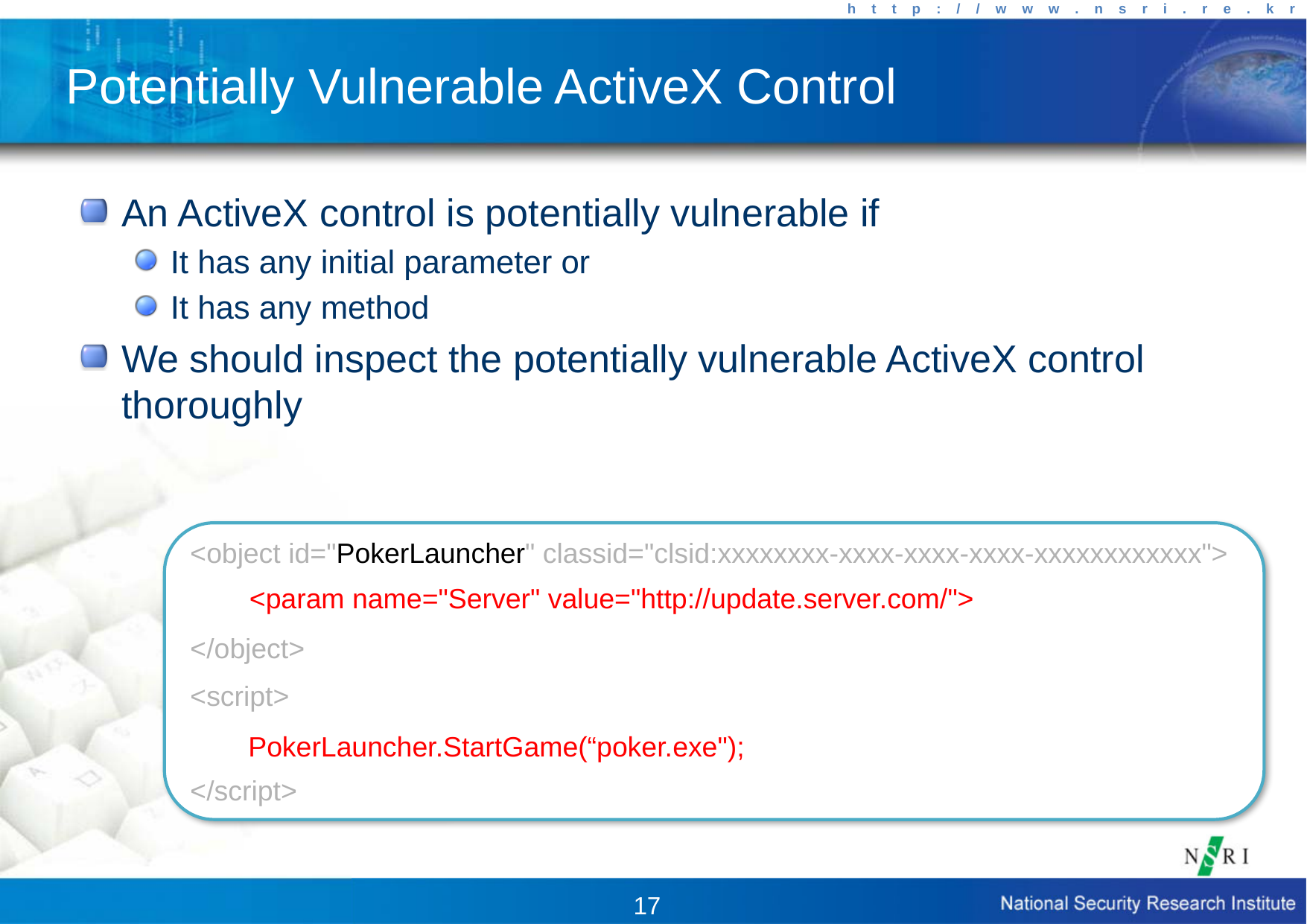

# Potentially Vulnerable ActiveX Control
An ActiveX control is potentially vulnerable if
It has any initial parameter or
It has any method
We should inspect the potentially vulnerable ActiveX control thoroughly

<object id="PokerLauncher" classid="clsid:xxxxxxxx-xxxx-xxxx-xxxx-xxxxxxxxxxxx">

</object>
<script>

</script>
<param name="Server" value="http://update.server.com/">
PokerLauncher.StartGame(“poker.exe");
17